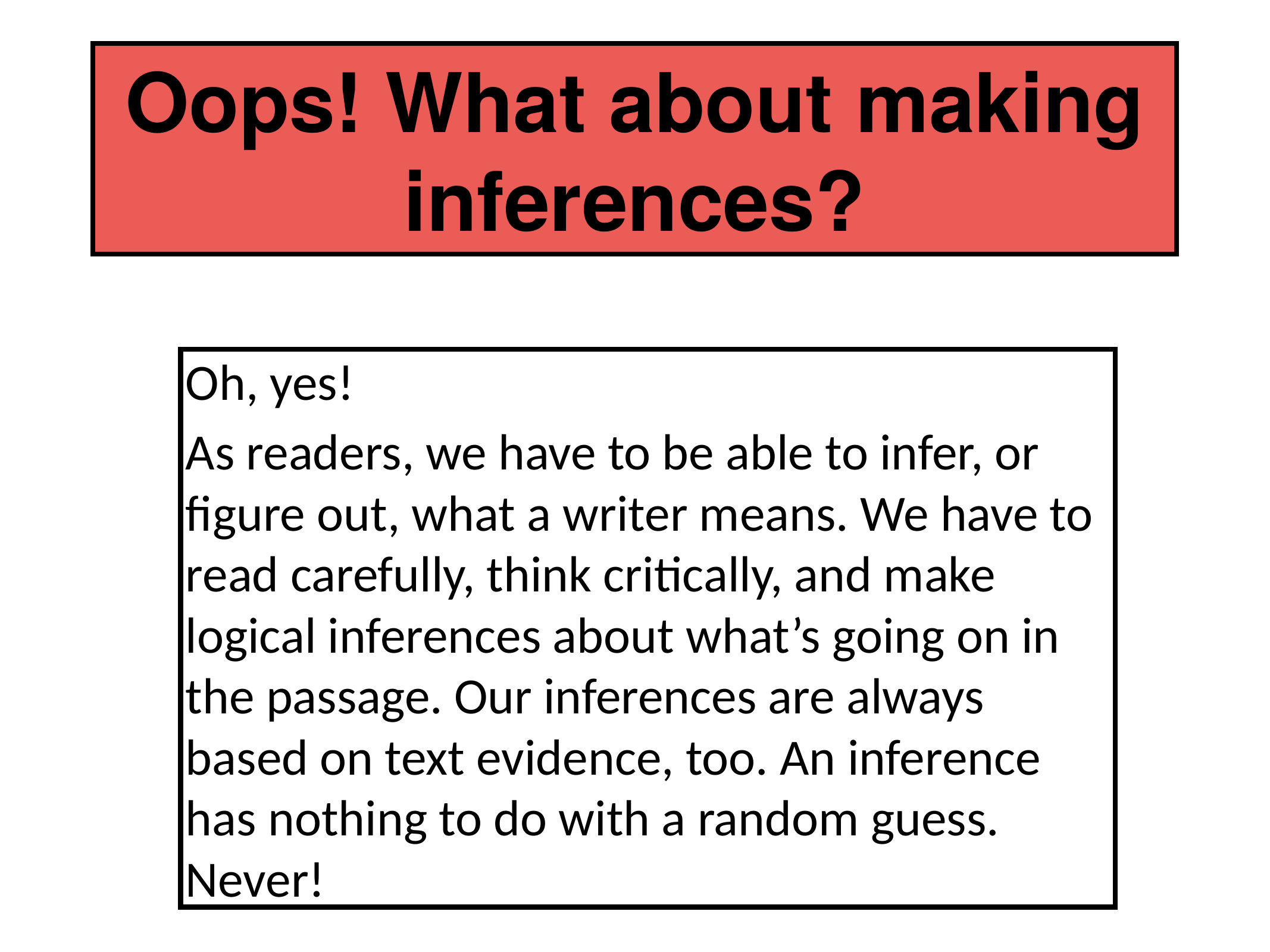

# Oops! What about making inferences?
Oh, yes!
As readers, we have to be able to infer, or figure out, what a writer means. We have to read carefully, think critically, and make logical inferences about what’s going on in the passage. Our inferences are always based on text evidence, too. An inference has nothing to do with a random guess. Never!